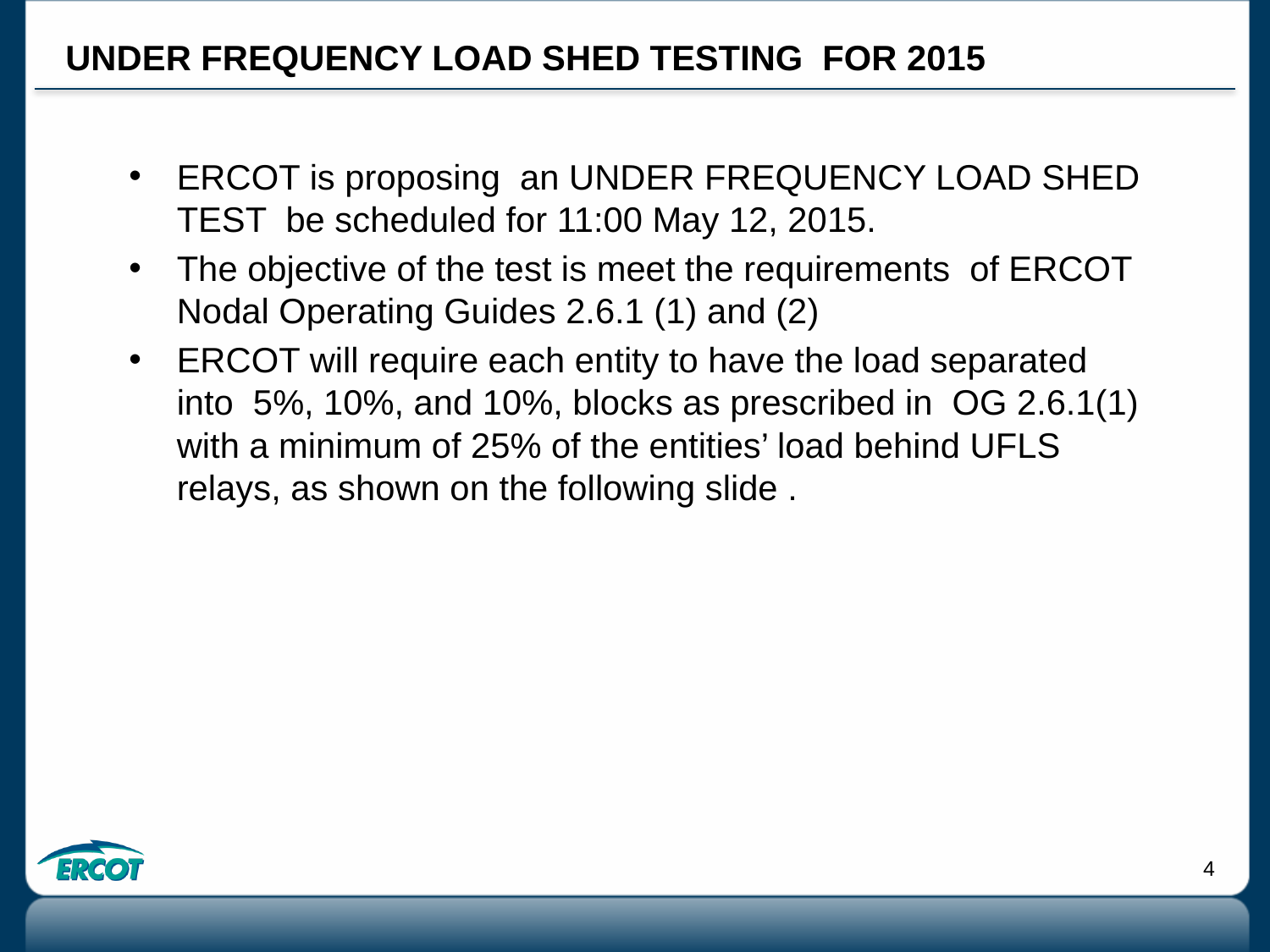

# UNDER FREQUENCY LOAD SHED TESTING  FOR 2015
ERCOT is proposing  an UNDER FREQUENCY LOAD SHED TEST  be scheduled for 11:00 May 12, 2015.
The objective of the test is meet the requirements  of ERCOT Nodal Operating Guides 2.6.1 (1) and (2)
ERCOT will require each entity to have the load separated into  5%, 10%, and 10%, blocks as prescribed in  OG 2.6.1(1) with a minimum of 25% of the entities’ load behind UFLS relays, as shown on the following slide .